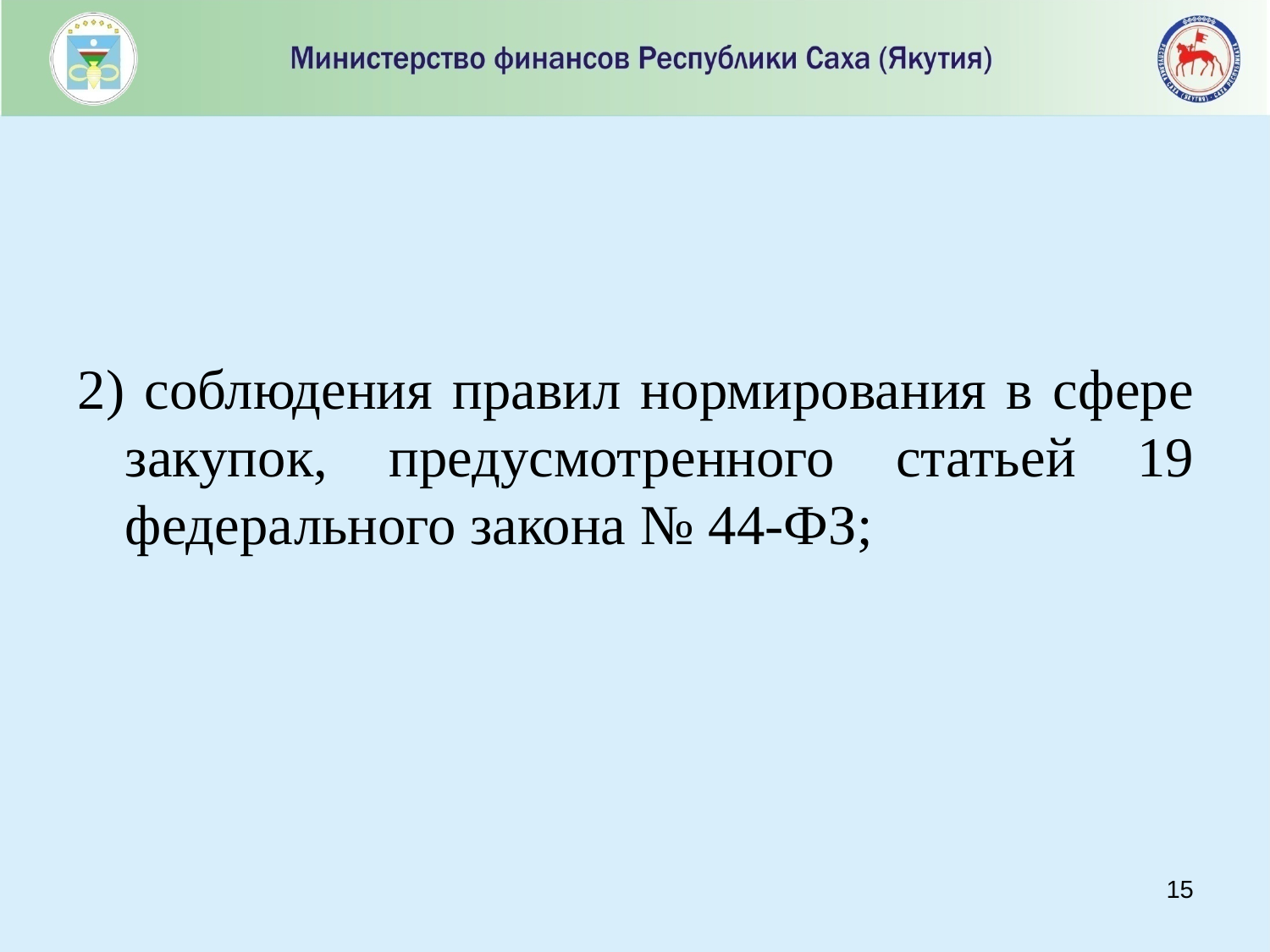

#
2) соблюдения правил нормирования в сфере закупок, предусмотренного статьей 19 федерального закона № 44-ФЗ;

15